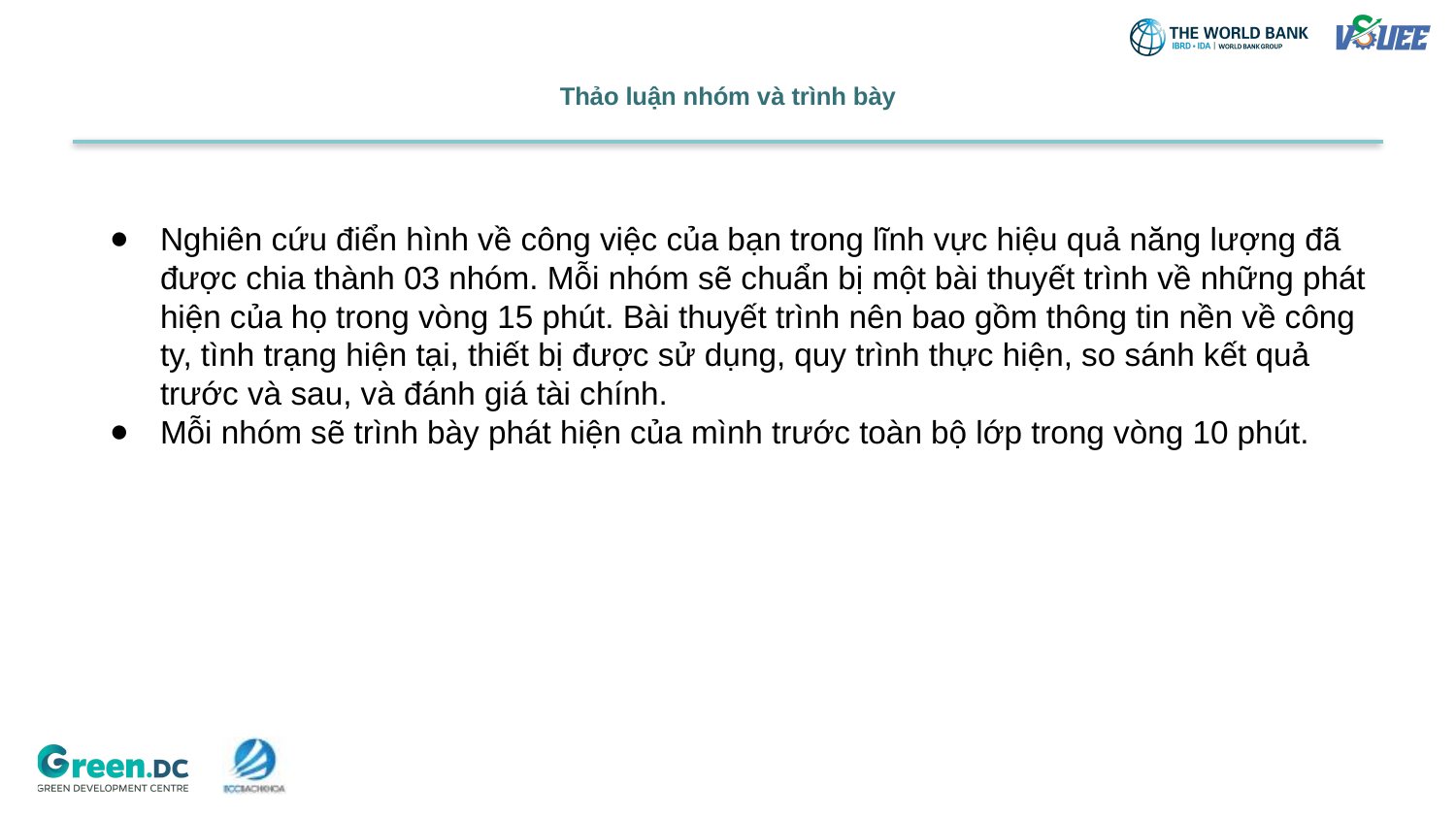

# Thảo luận nhóm và trình bày

Nghiên cứu điển hình về công việc của bạn trong lĩnh vực hiệu quả năng lượng đã được chia thành 03 nhóm. Mỗi nhóm sẽ chuẩn bị một bài thuyết trình về những phát hiện của họ trong vòng 15 phút. Bài thuyết trình nên bao gồm thông tin nền về công ty, tình trạng hiện tại, thiết bị được sử dụng, quy trình thực hiện, so sánh kết quả trước và sau, và đánh giá tài chính.
Mỗi nhóm sẽ trình bày phát hiện của mình trước toàn bộ lớp trong vòng 10 phút.